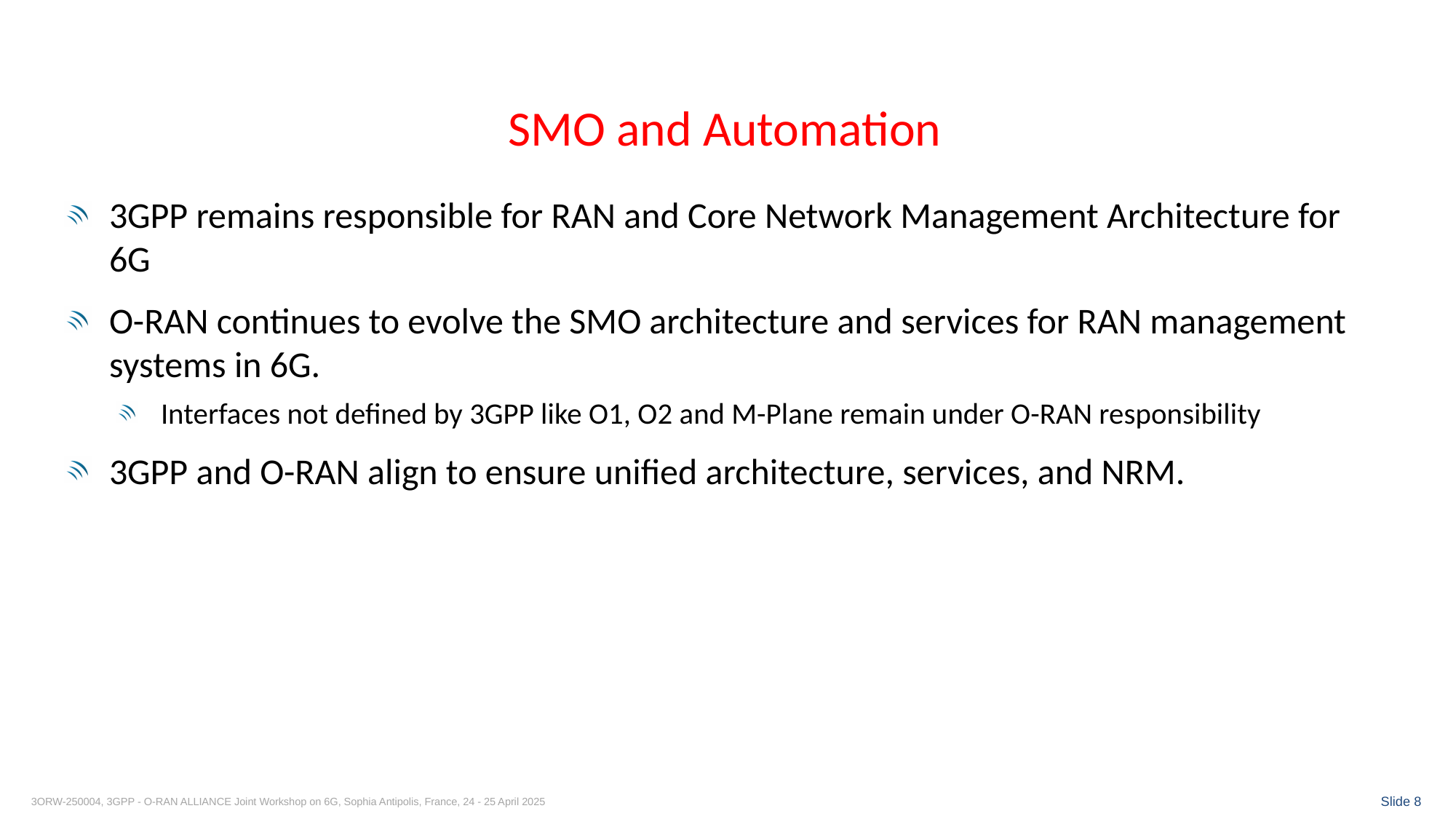

# SMO and Automation
3GPP remains responsible for RAN and Core Network Management Architecture for 6G
O-RAN continues to evolve the SMO architecture and services for RAN management systems in 6G.
Interfaces not defined by 3GPP like O1, O2 and M-Plane remain under O-RAN responsibility
3GPP and O-RAN align to ensure unified architecture, services, and NRM.